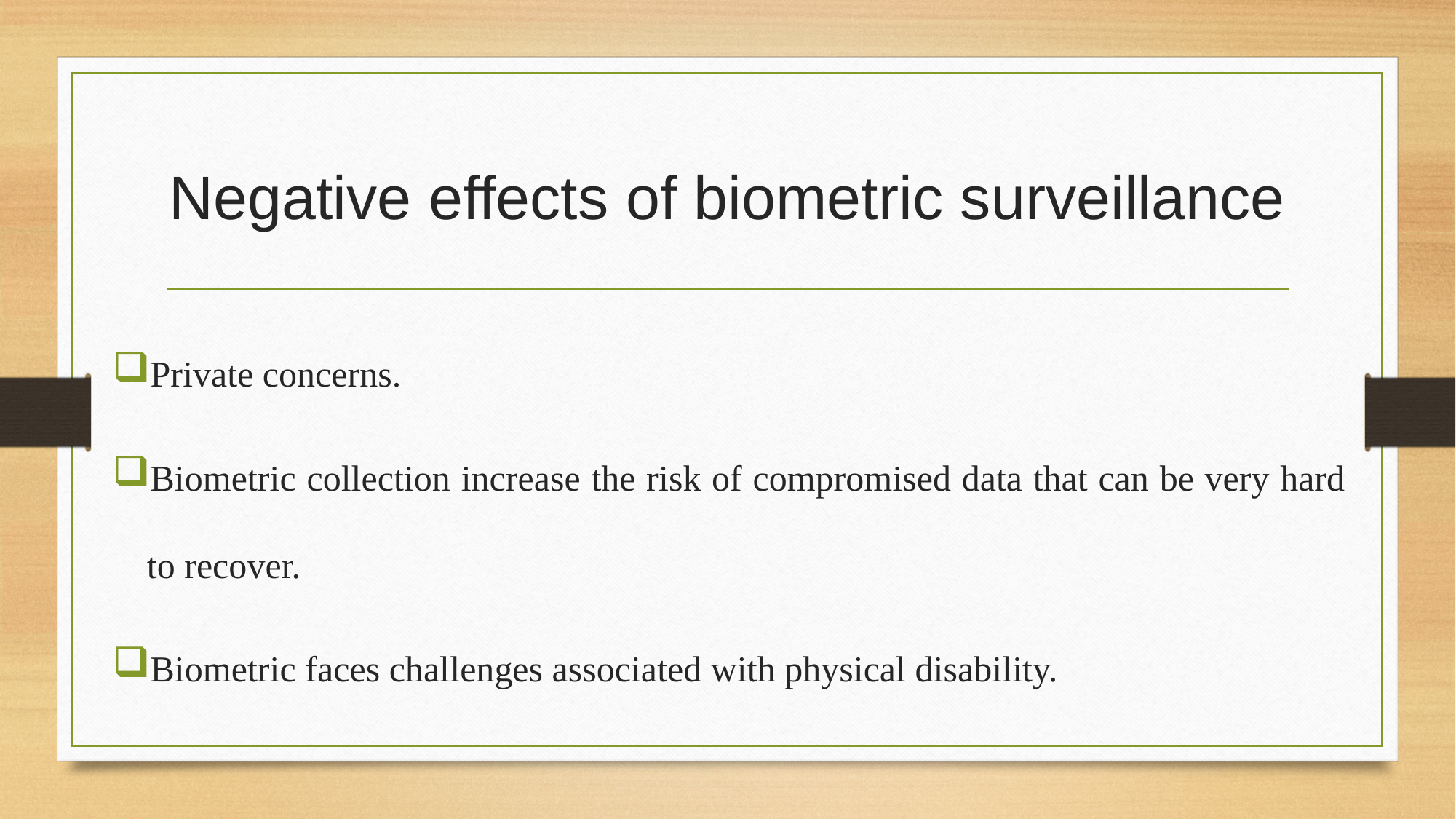

# Negative effects of biometric surveillance
Private concerns.
Biometric collection increase the risk of compromised data that can be very hard to recover.
Biometric faces challenges associated with physical disability.